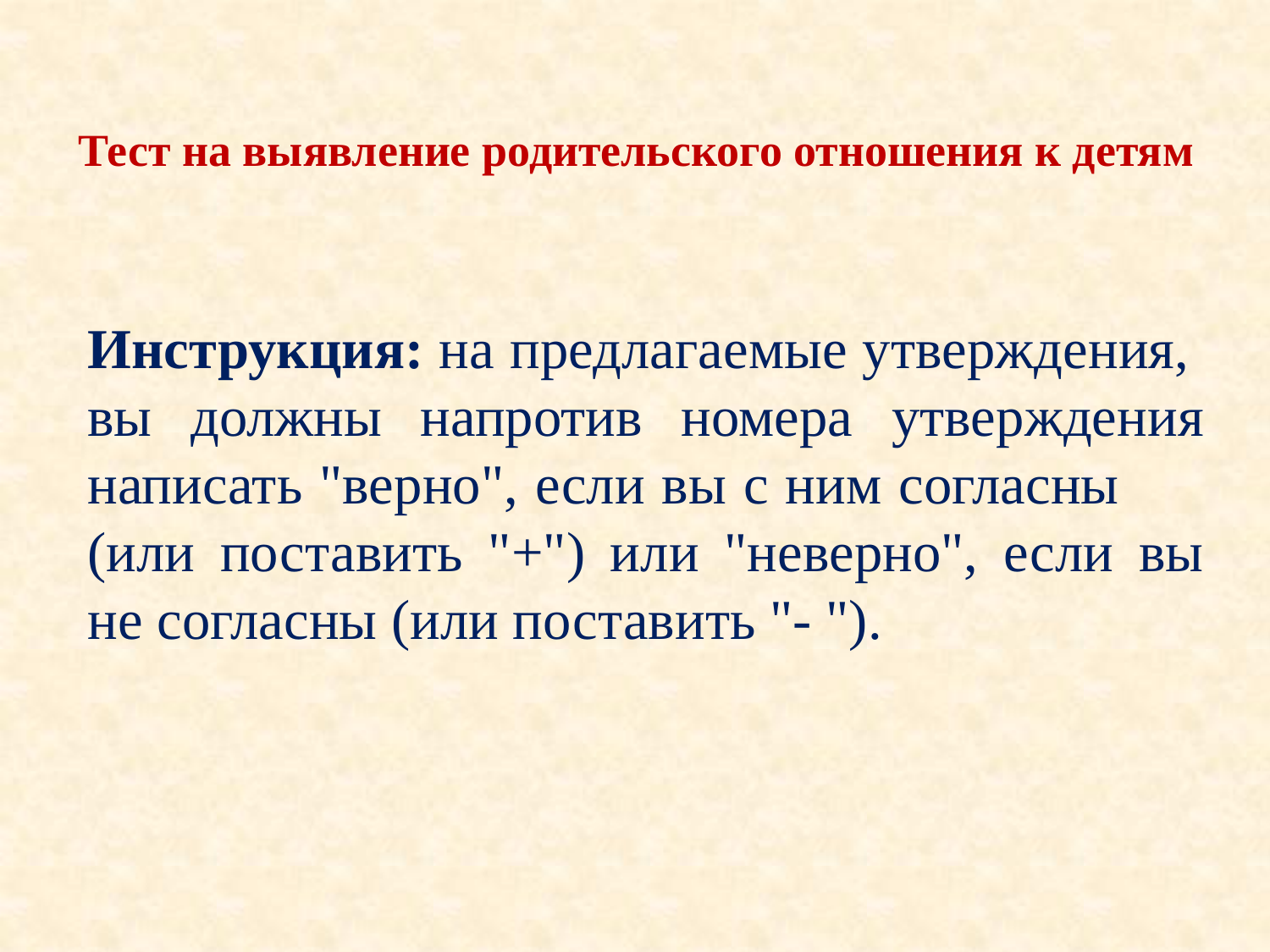

# Тест на выявление родительского отношения к детям
Инструкция: на предлагаемые утверждения,  вы должны напротив номера утверждения написать "верно", если вы с ним согласны      (или поставить "+") или "неверно", если вы не согласны (или поставить "- ").